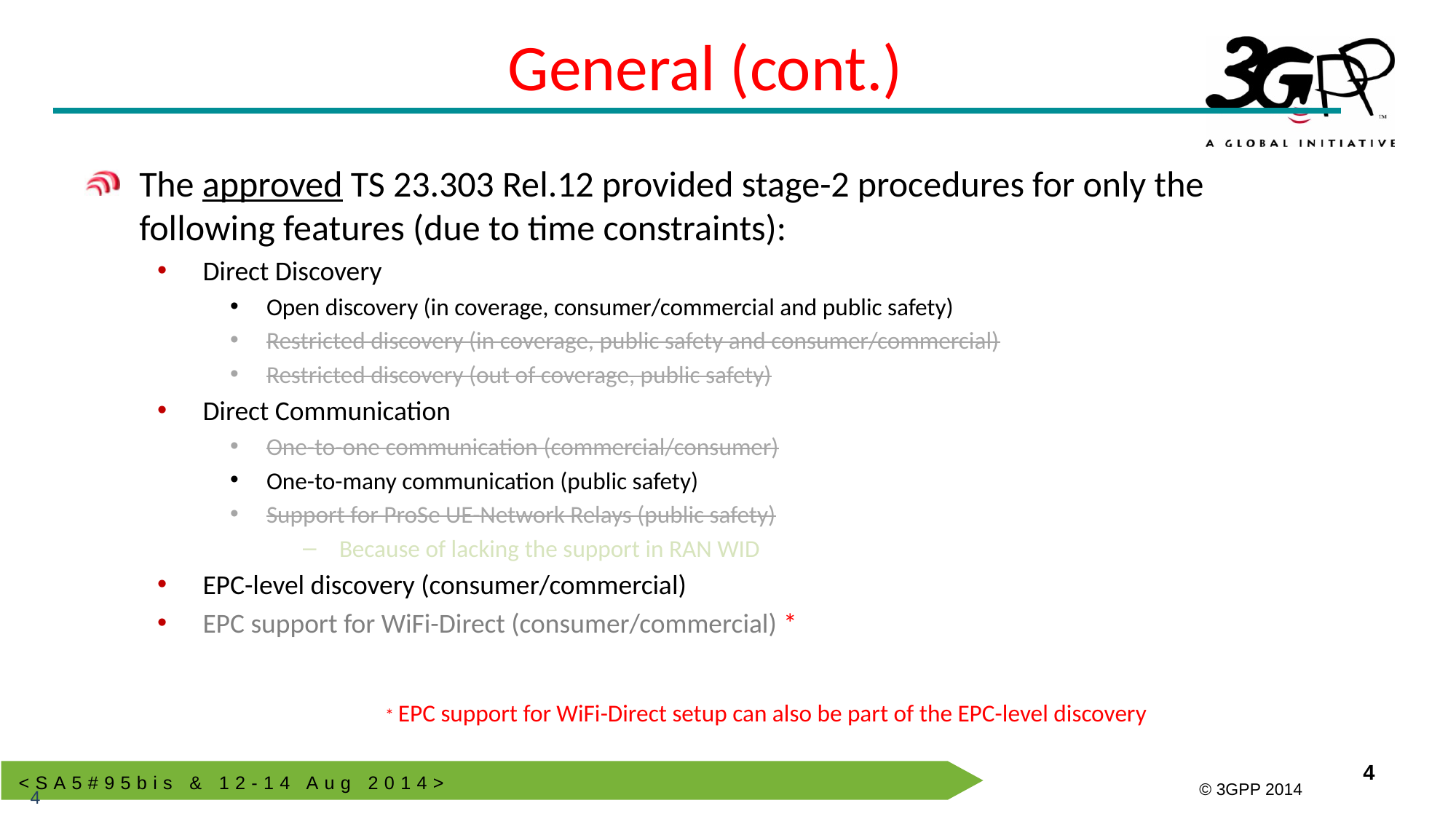

# General (cont.)
The approved TS 23.303 Rel.12 provided stage-2 procedures for only the following features (due to time constraints):
Direct Discovery
Open discovery (in coverage, consumer/commercial and public safety)
Restricted discovery (in coverage, public safety and consumer/commercial)
Restricted discovery (out of coverage, public safety)
Direct Communication
One-to-one communication (commercial/consumer)
One-to-many communication (public safety)
Support for ProSe UE-Network Relays (public safety)
Because of lacking the support in RAN WID
EPC-level discovery (consumer/commercial)
EPC support for WiFi-Direct (consumer/commercial) *

		* EPC support for WiFi-Direct setup can also be part of the EPC-level discovery
4